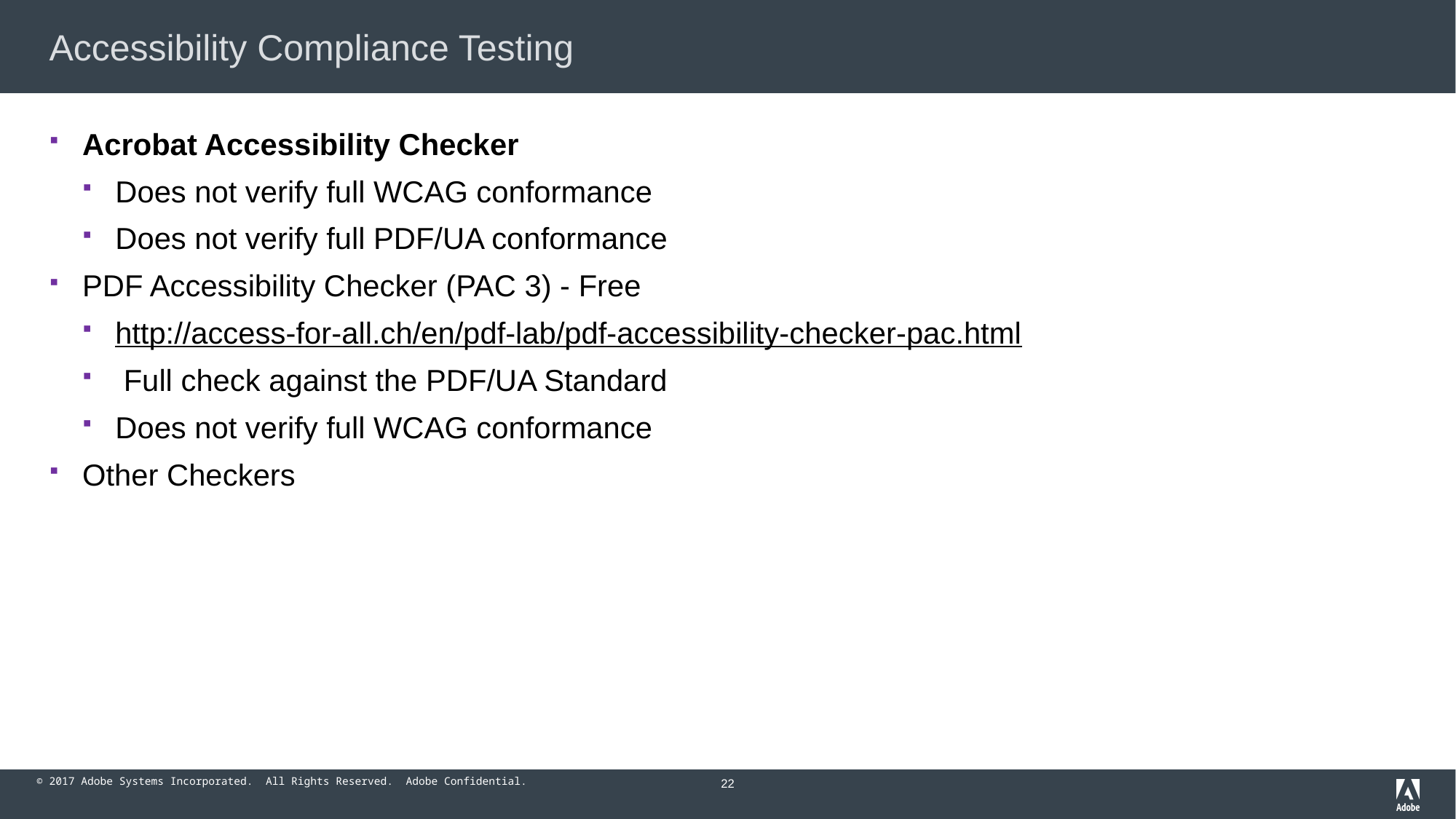

# Accessibility Compliance Testing
Acrobat Accessibility Checker
Does not verify full WCAG conformance
Does not verify full PDF/UA conformance
PDF Accessibility Checker (PAC 3) - Free
http://access-for-all.ch/en/pdf-lab/pdf-accessibility-checker-pac.html
 Full check against the PDF/UA Standard
Does not verify full WCAG conformance
Other Checkers
22